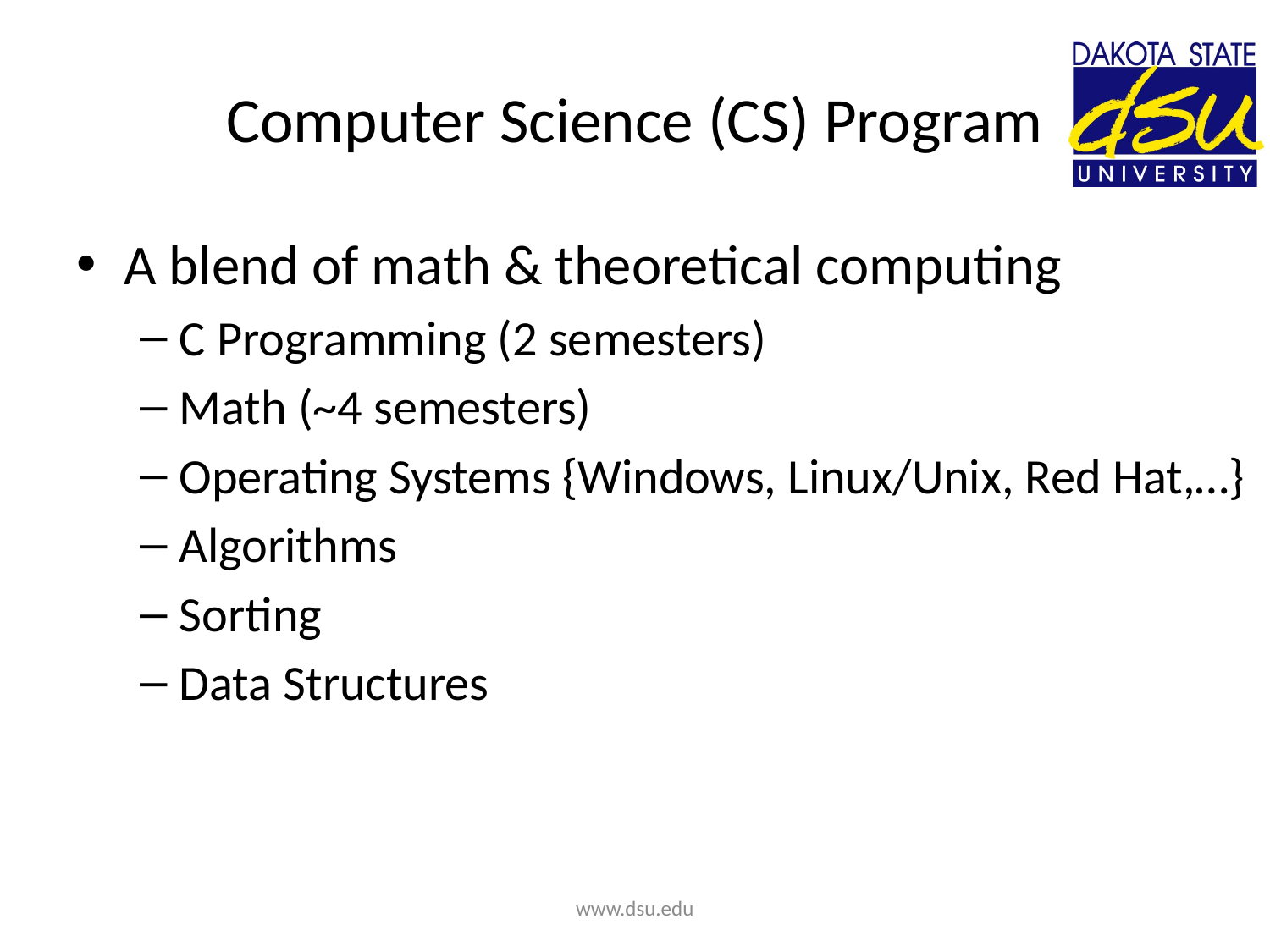

# Computer Science (CS) Program
A blend of math & theoretical computing
C Programming (2 semesters)
Math (~4 semesters)
Operating Systems {Windows, Linux/Unix, Red Hat,…}
Algorithms
Sorting
Data Structures

www.dsu.edu